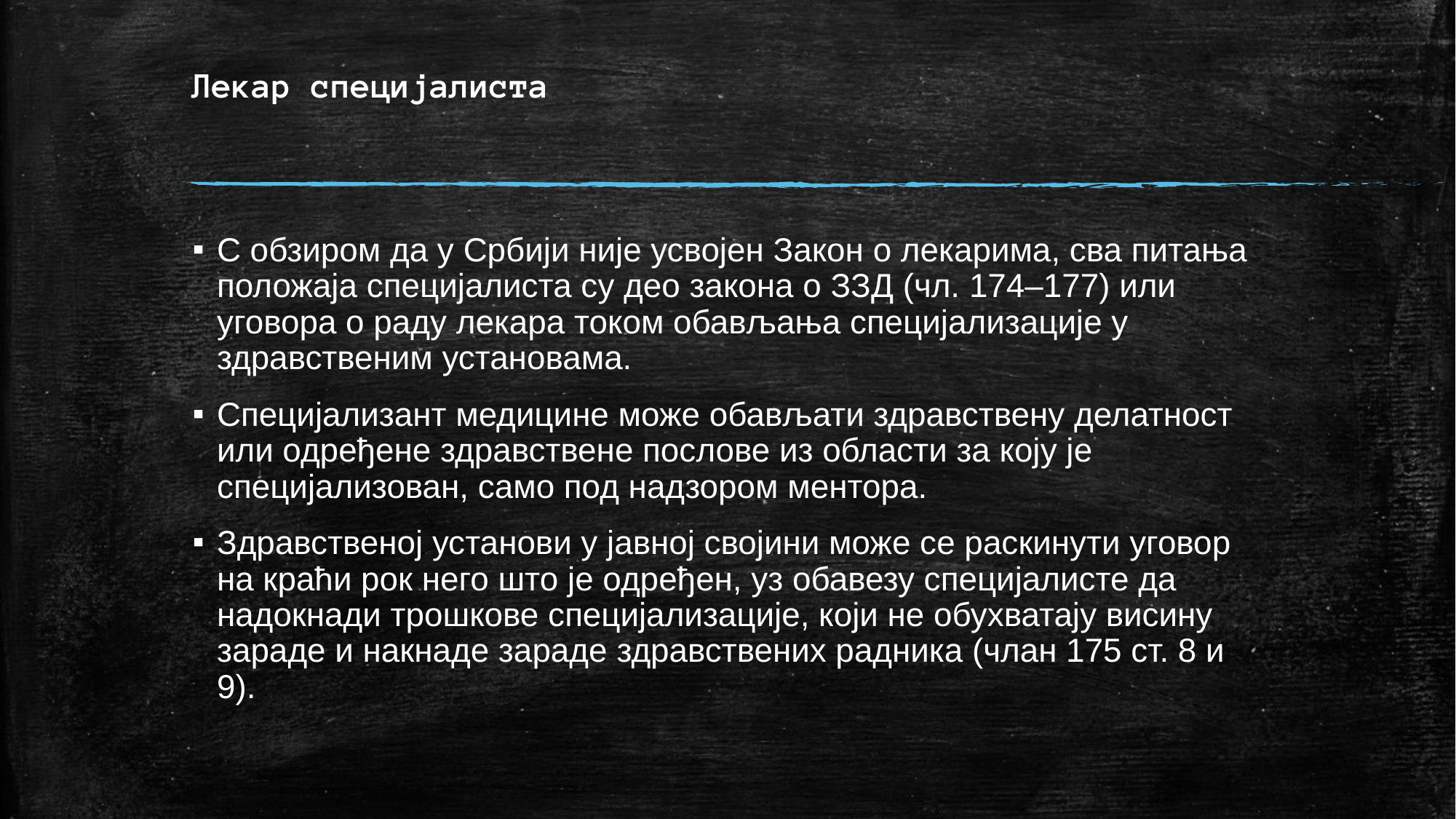

# Лекар специјалиста
С обзиром да у Србији није усвојен Закон о лекарима, сва питања положаја специјалиста су део закона о ЗЗД (чл. 174–177) или уговора о раду лекара током обављања специјализације у здравственим установама.
Специјализант медицине може обављати здравствену делатност или одређене здравствене послове из области за коју је специјализован, само под надзором ментора.
Здравственој установи у јавној својини може се раскинути уговор на краћи рок него што је одређен, уз обавезу специјалисте да надокнади трошкове специјализације, који не обухватају висину зараде и накнаде зараде здравствених радника (члан 175 ст. 8 и 9).